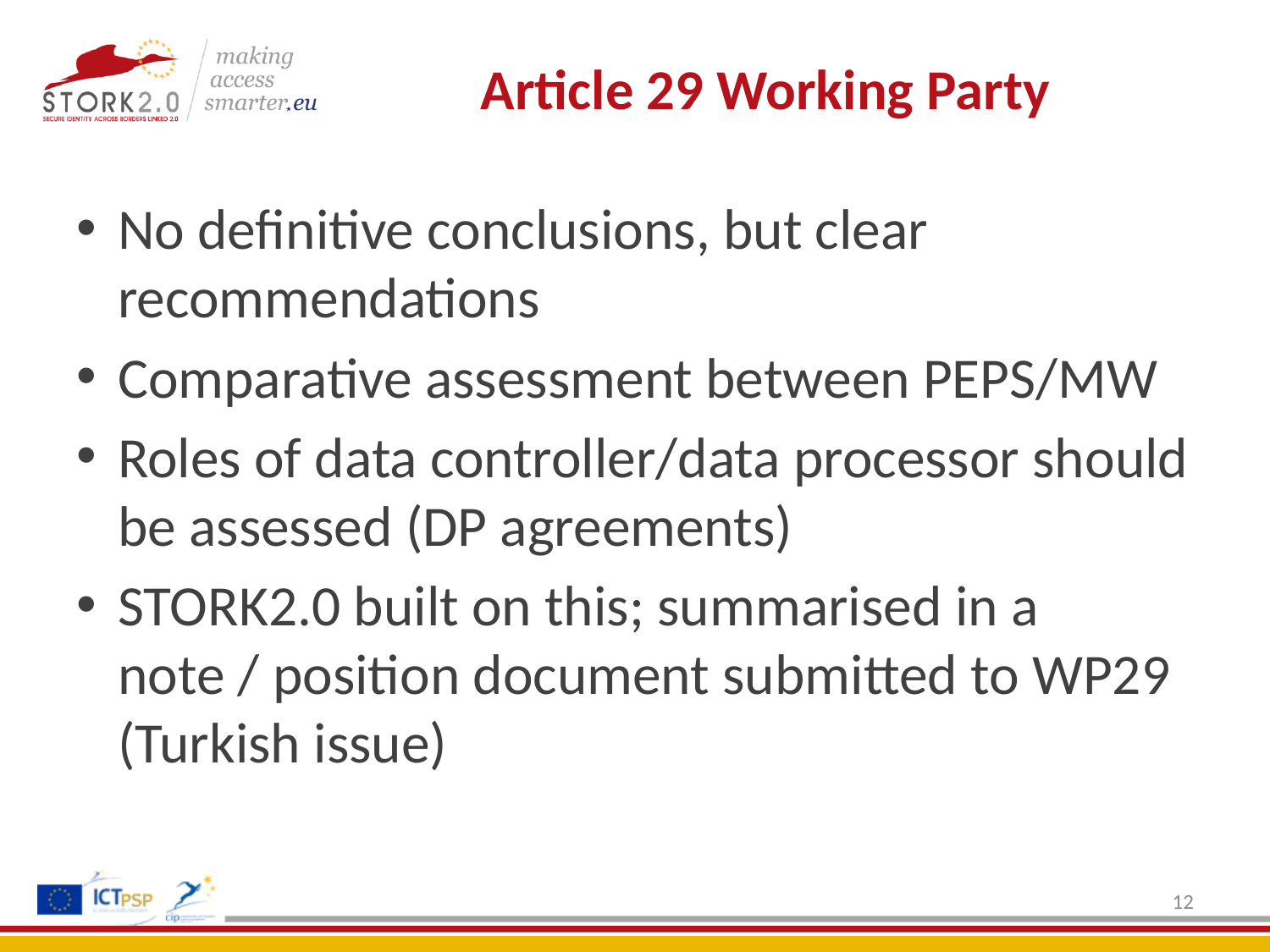

# Article 29 Working Party
No definitive conclusions, but clear recommendations
Comparative assessment between PEPS/MW
Roles of data controller/data processor should be assessed (DP agreements)
STORK2.0 built on this; summarised in a note / position document submitted to WP29 (Turkish issue)

12